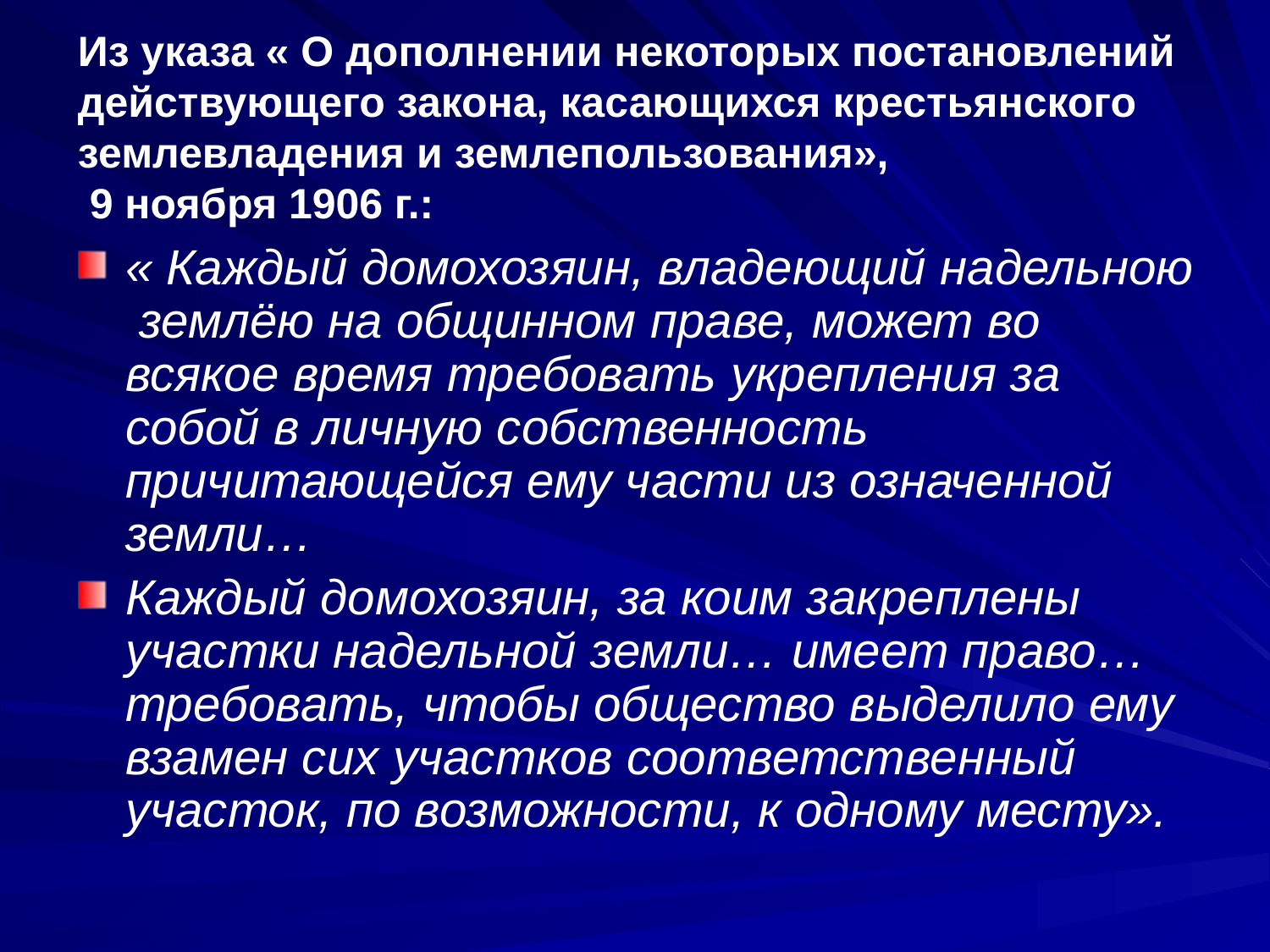

# Из указа « О дополнении некоторых постановлений действующего закона, касающихся крестьянского землевладения и землепользования», 9 ноября 1906 г.:
« Каждый домохозяин, владеющий надельною  землёю на общинном праве, может во всякое время требовать укрепления за собой в личную собственность причитающейся ему части из означенной земли…
Каждый домохозяин, за коим закреплены участки надельной земли… имеет право… требовать, чтобы общество выделило ему взамен сих участков соответственный участок, по возможности, к одному месту».